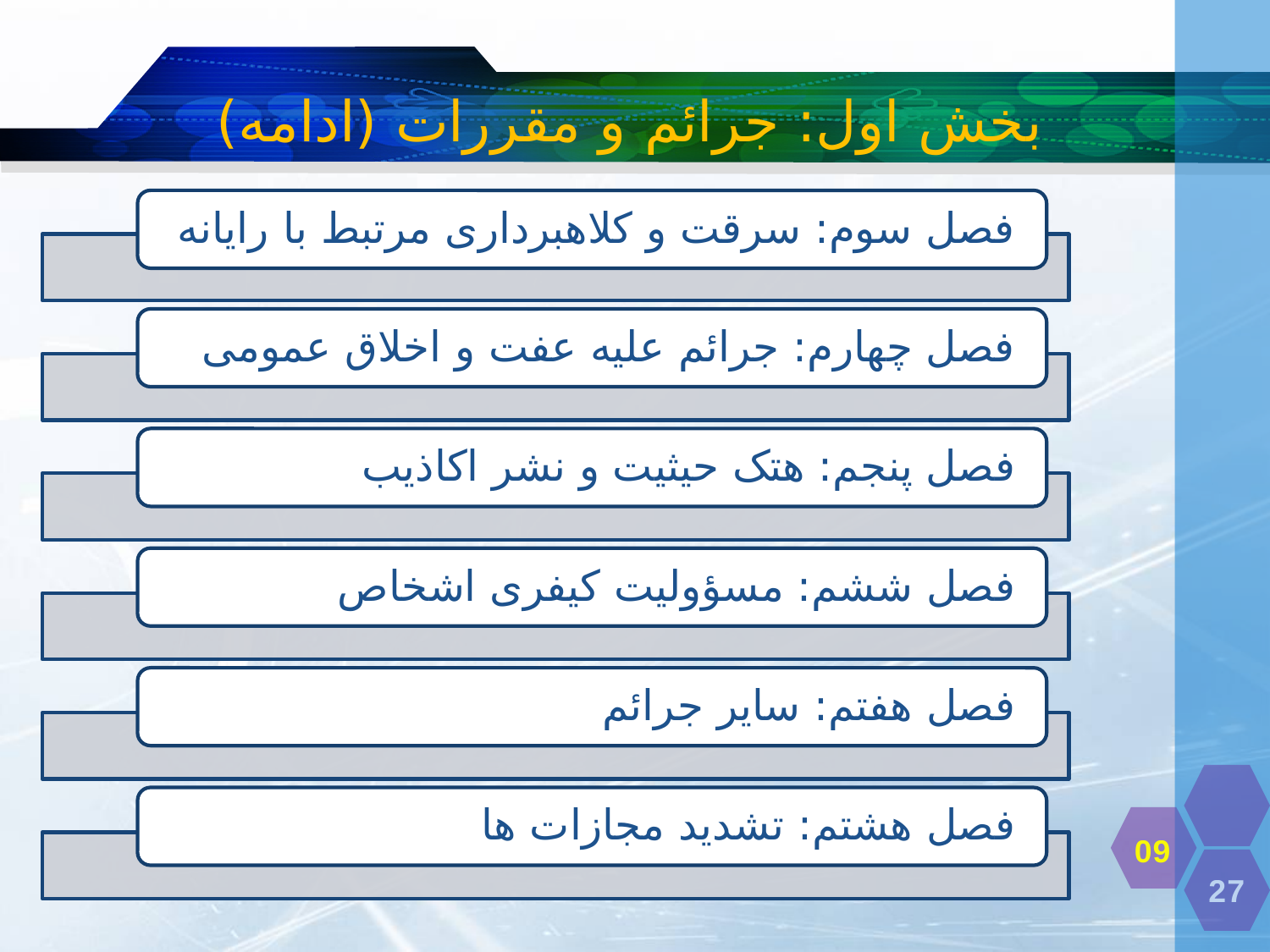

# بخش اول: جرائم و مقررات (ادامه)
فصل سوم: سرقت و کلاهبرداری مرتبط با رایانه
فصل چهارم: جرائم علیه عفت و اخلاق عمومی
فصل پنجم: هتک حیثیت و نشر اکاذیب
فصل ششم: مسؤولیت کیفری اشخاص
فصل هفتم: سایر جرائم
فصل هشتم: تشدید مجازات ها
09
27